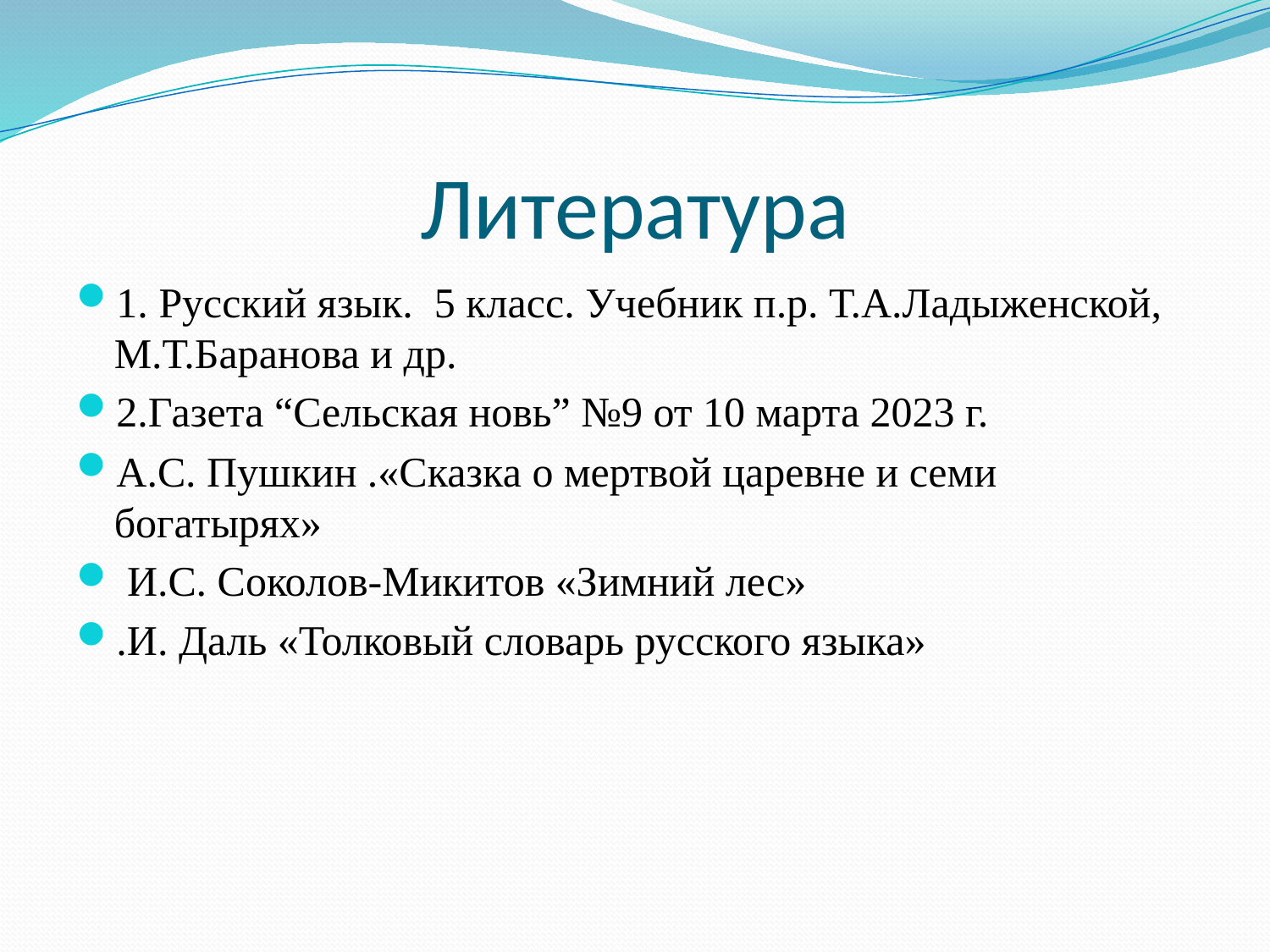

# Литература
1. Русский язык.  5 класс. Учебник п.р. Т.А.Ладыженской, М.Т.Баранова и др.
2.Газета “Сельская новь” №9 от 10 марта 2023 г.
А.С. Пушкин .«Сказка о мертвой царевне и семи богатырях»
 И.С. Соколов-Микитов «Зимний лес»
.И. Даль «Толковый словарь русского языка»